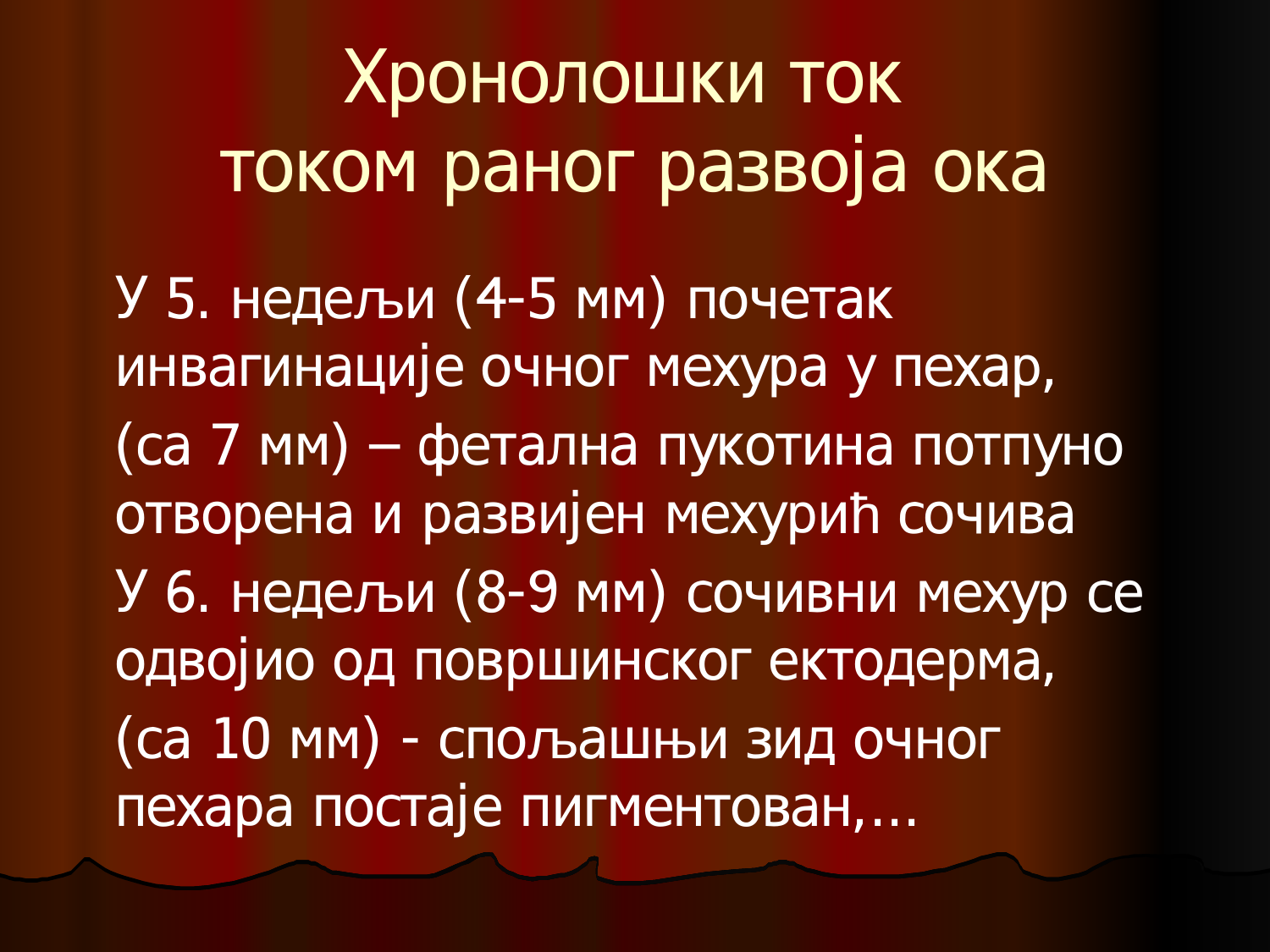

# Хронолошки ток током раног развоја ока
	У 5. недељи (4-5 мм) почетак инвагинације очног мехура у пехар,
	(са 7 мм) – фетална пукотина потпуно отворена и развијен мехурић сочива
	У 6. недељи (8-9 мм) сочивни мехур се одвојио од површинског ектодерма,
	(са 10 мм) - спољашњи зид очног пехара постаје пигментован,...